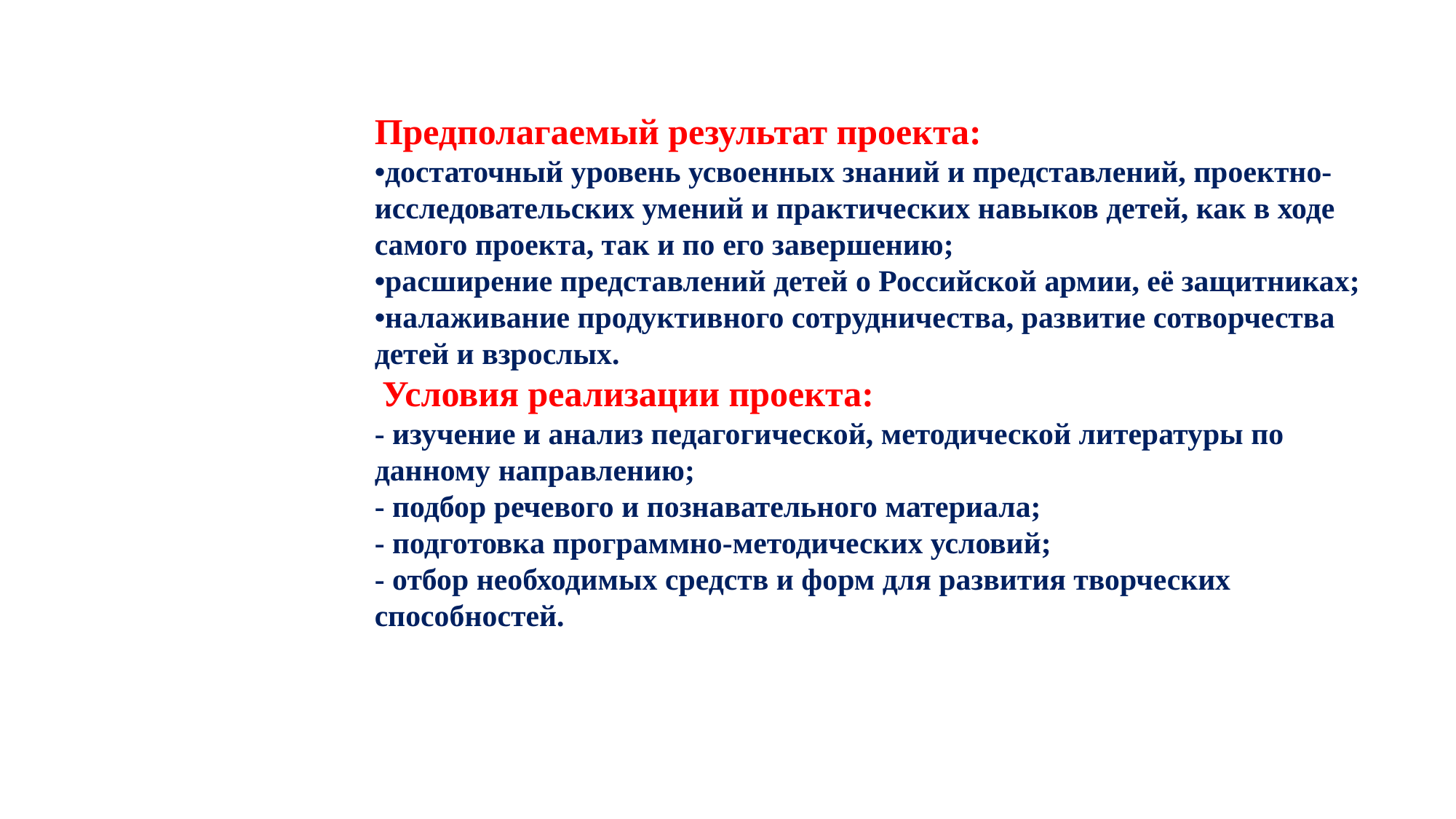

Предполагаемый результат проекта:
•достаточный уровень усвоенных знаний и представлений, проектно-исследовательских умений и практических навыков детей, как в ходе самого проекта, так и по его завершению;
•расширение представлений детей о Российской армии, её защитниках;
•налаживание продуктивного сотрудничества, развитие сотворчества детей и взрослых.
 Условия реализации проекта:
- изучение и анализ педагогической, методической литературы по данному направлению;
- подбор речевого и познавательного материала;
- подготовка программно-методических условий;
- отбор необходимых средств и форм для развития творческих способностей.